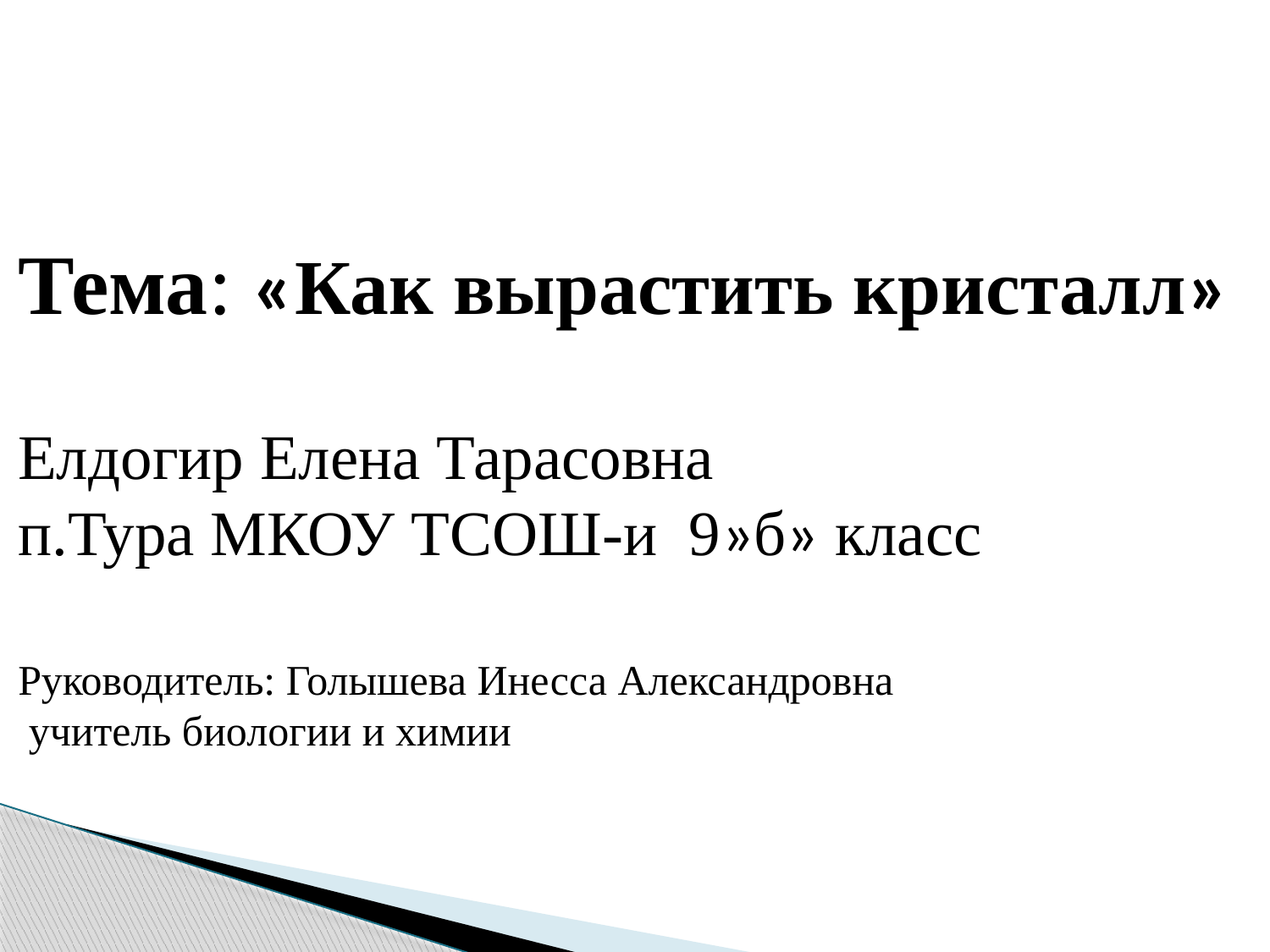

Тема: «Как вырастить кристалл»

Елдогир Елена Тарасовна
п.Тура МКОУ ТСОШ-и  9»б» класс

Руководитель: Голышева Инесса Александровна
 учитель биологии и химии